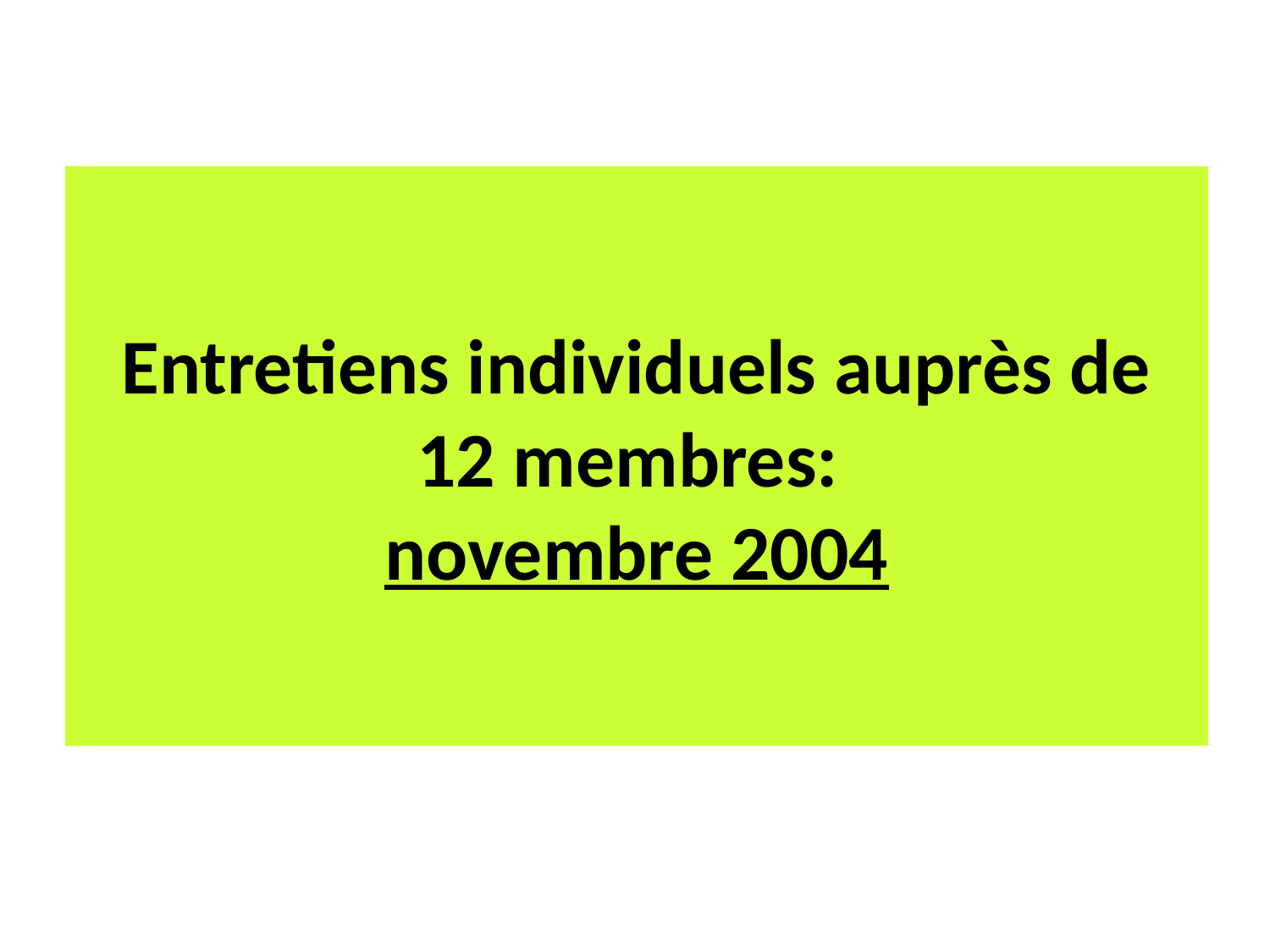

# Entretiens individuels auprès de 12 membres: novembre 2004